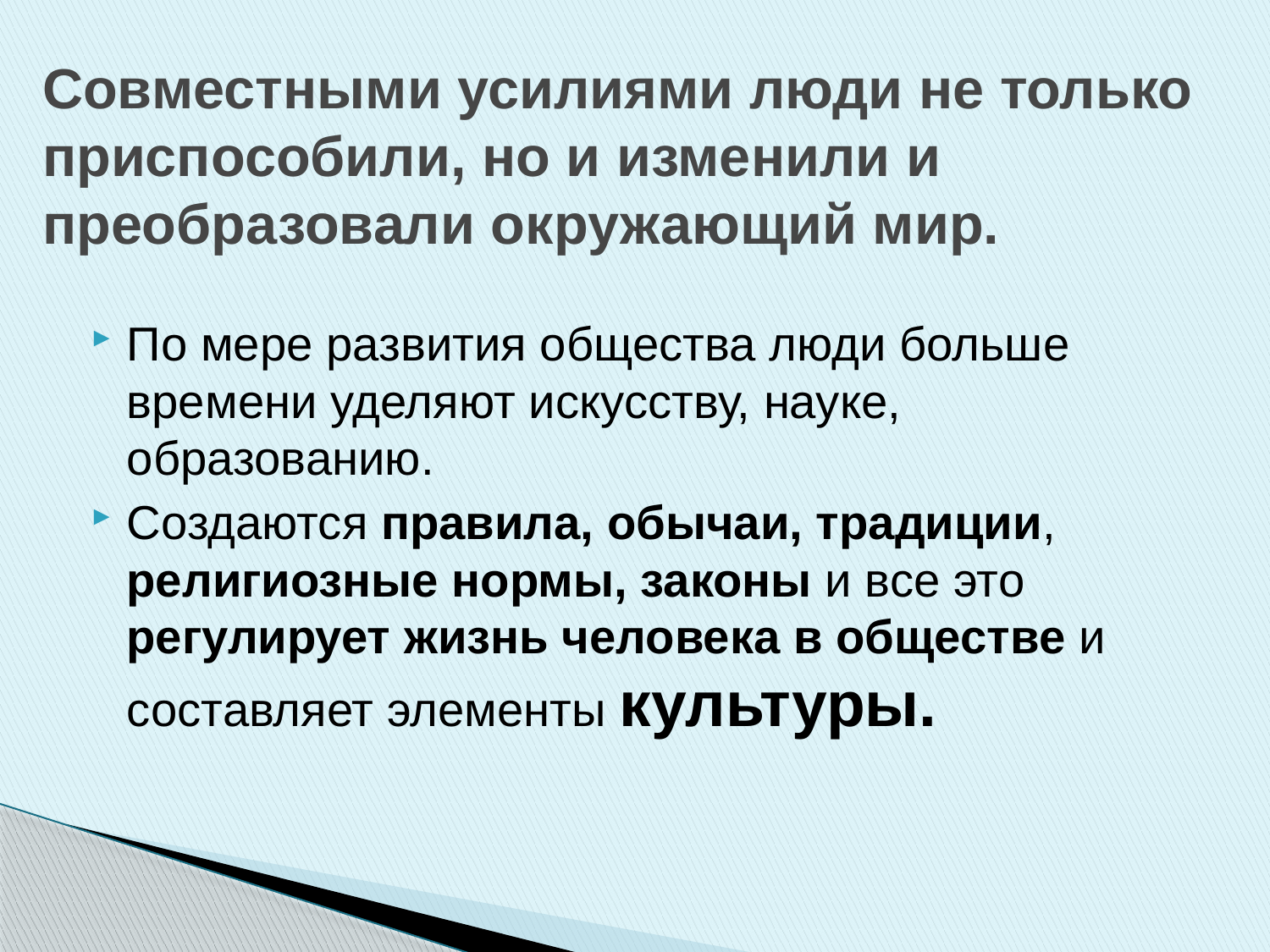

# Совместными усилиями люди не только приспособили, но и изменили и преобразовали окружающий мир.
По мере развития общества люди больше времени уделяют искусству, науке, образованию.
Создаются правила, обычаи, традиции, религиозные нормы, законы и все это регулирует жизнь человека в обществе и составляет элементы культуры.